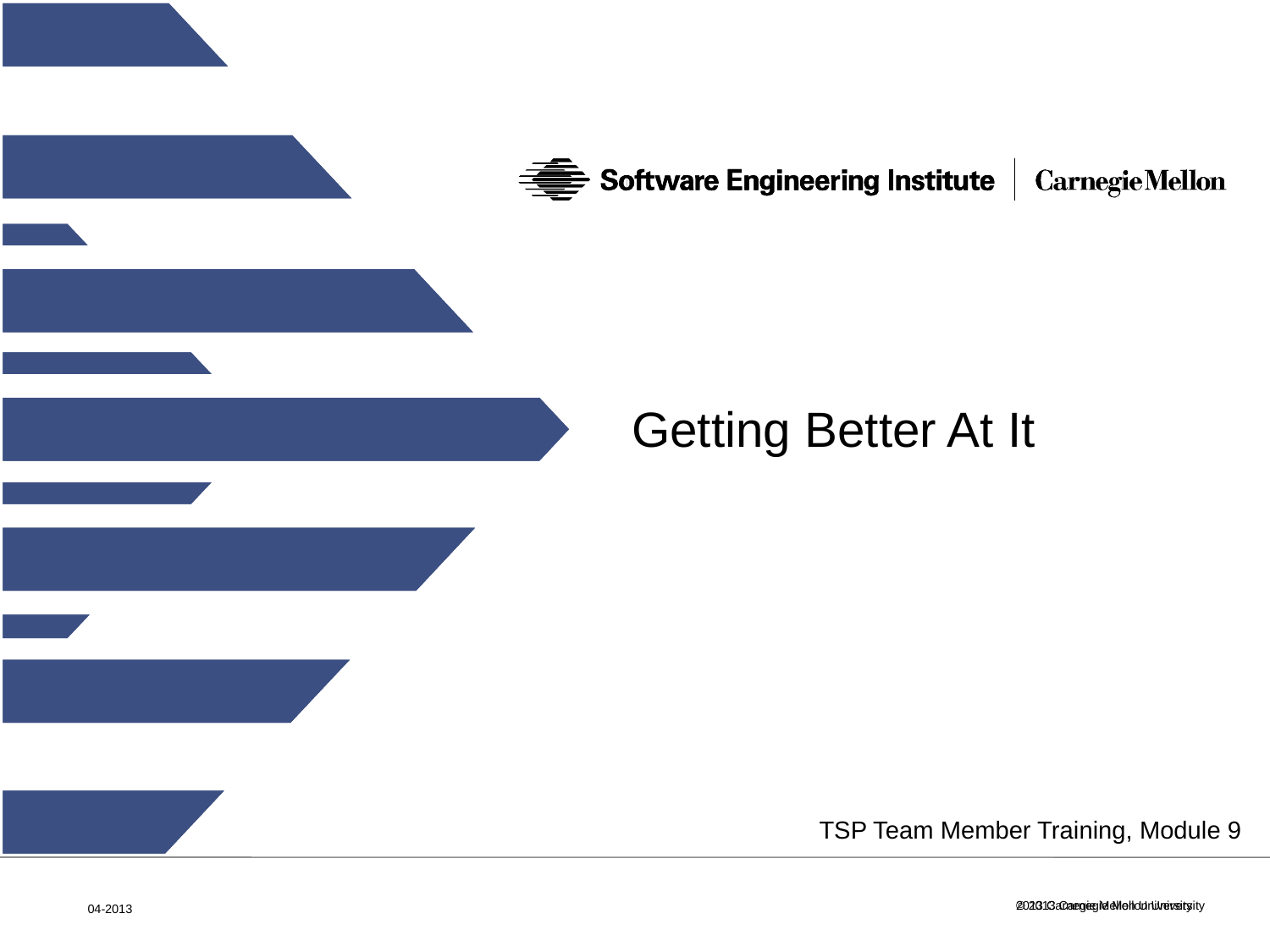

Getting Better At It
TSP Team Member Training, Module 9